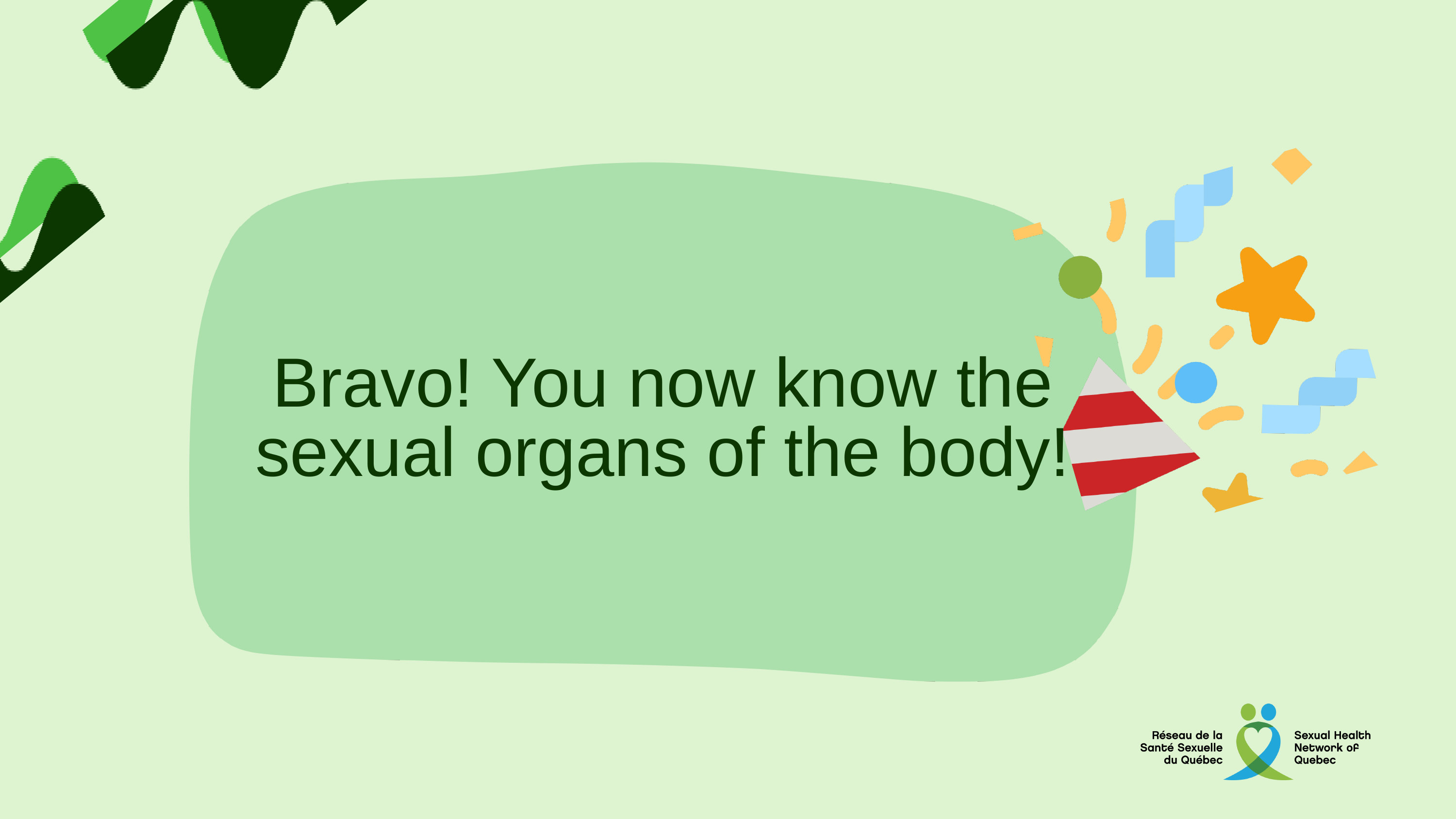

Bravo! You now know the sexual organs of the body!